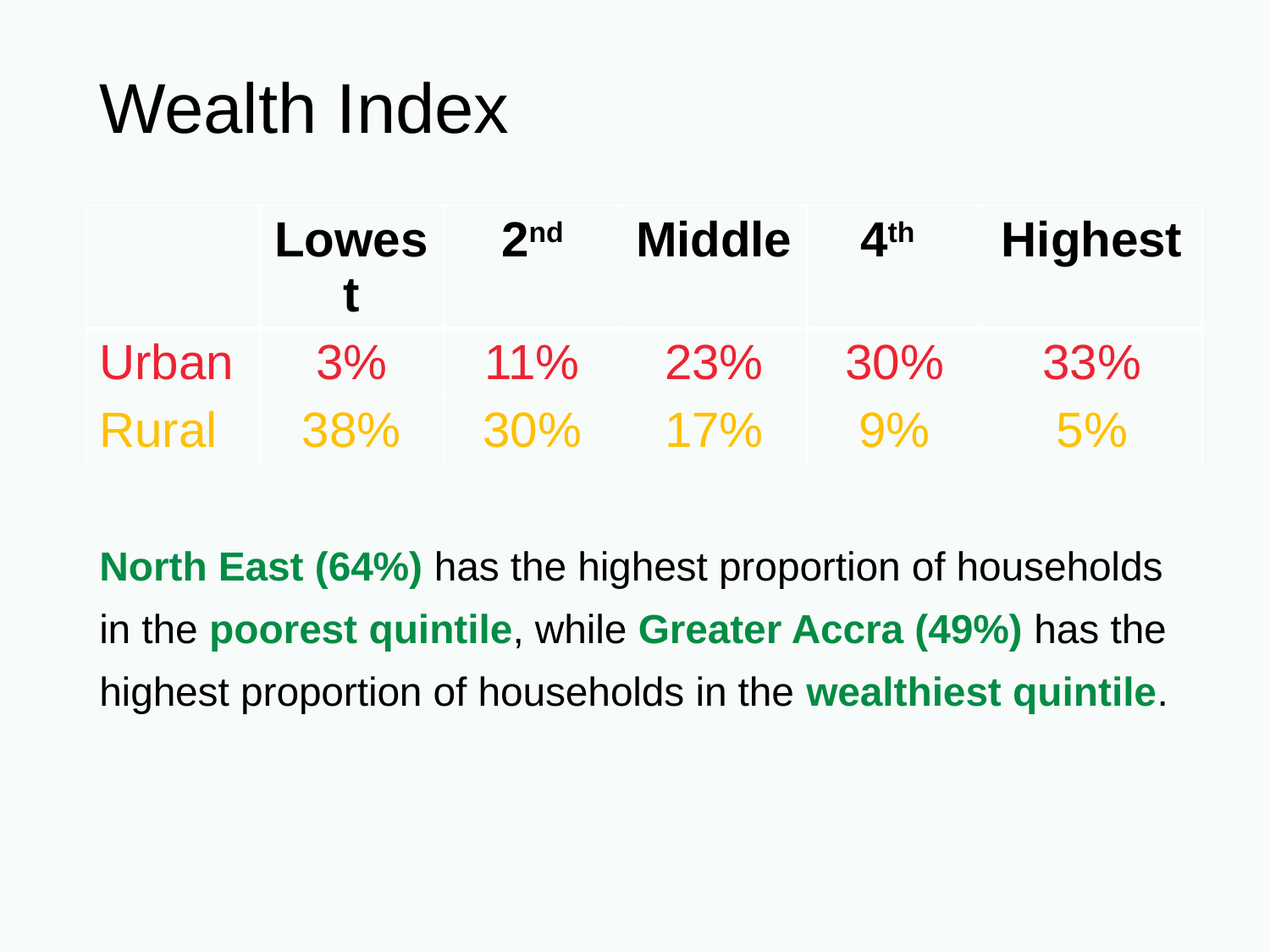

# Wealth Index
|  | Lowest | 2nd | Middle | 4th | Highest |
| --- | --- | --- | --- | --- | --- |
| Urban | 3% | 11% | 23% | 30% | 33% |
| Rural | 38% | 30% | 17% | 9% | 5% |
North East (64%) has the highest proportion of households in the poorest quintile, while Greater Accra (49%) has the highest proportion of households in the wealthiest quintile.